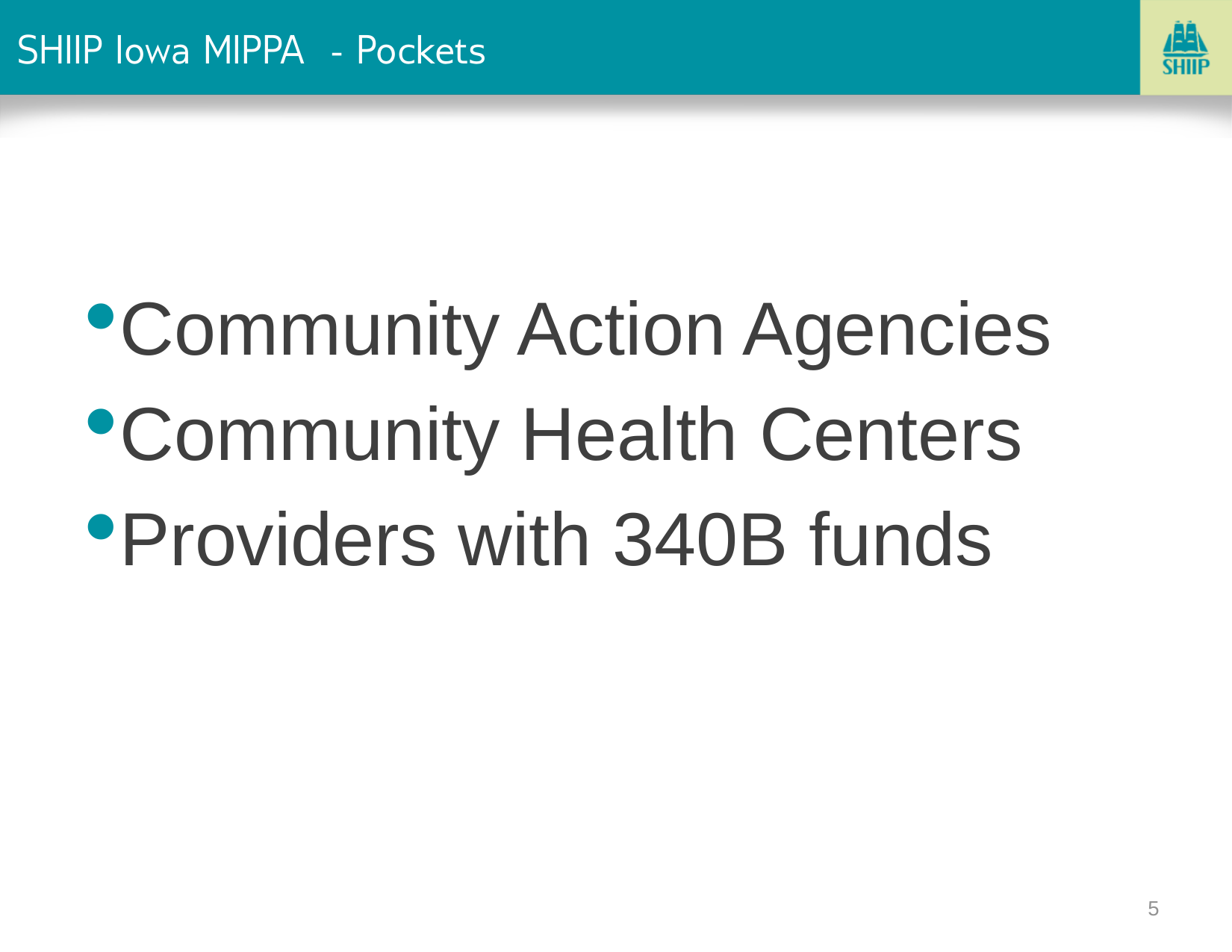

# SHIIP Iowa MIPPA  - Pockets

Community Action Agencies
Community Health Centers
Providers with 340B funds

5